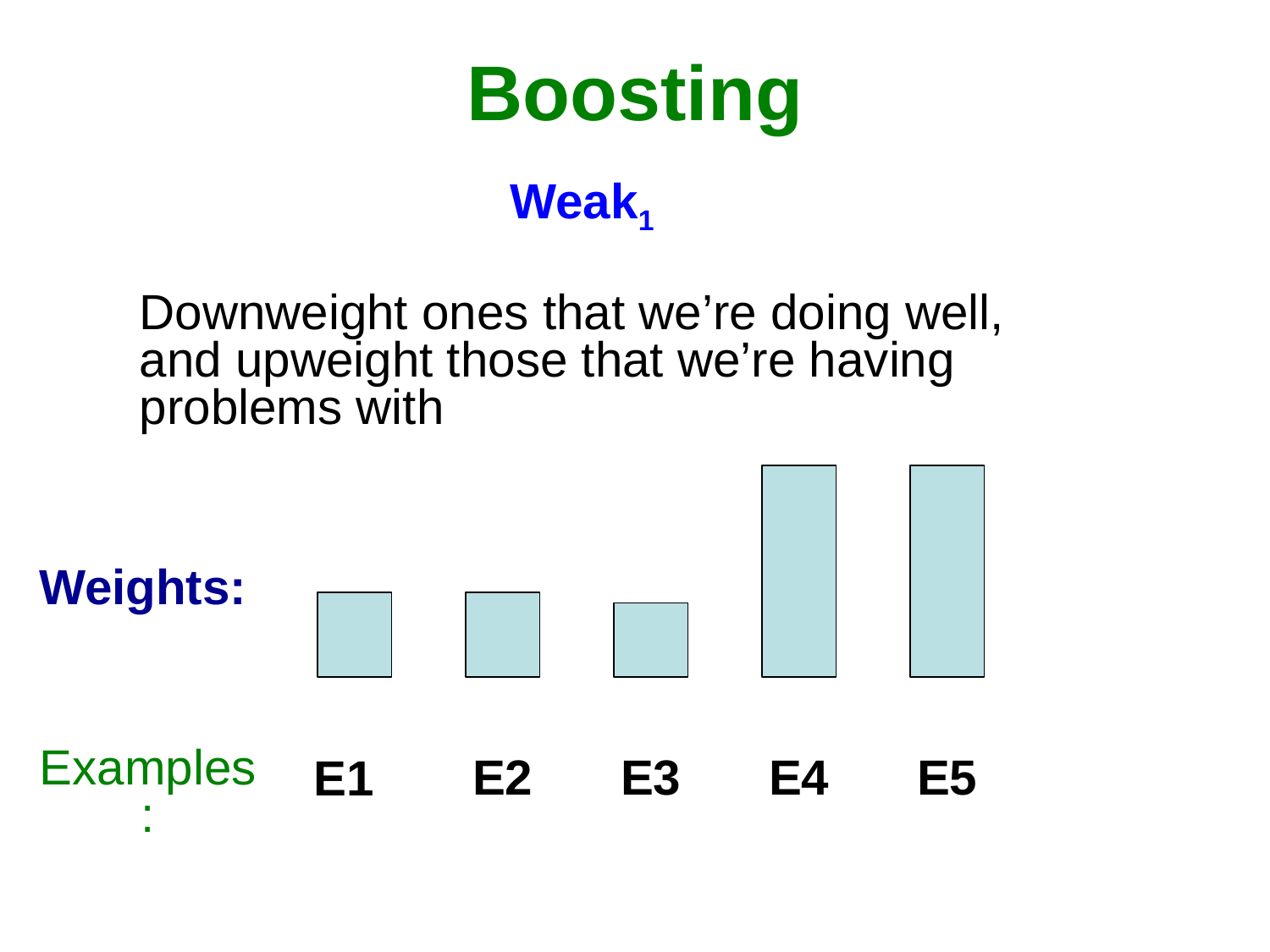

# Boosting
Weak1
Downweight ones that we’re doing well, and upweight those that we’re having problems with

Weights:

Examples:
E2
E3
E4
E5
E1